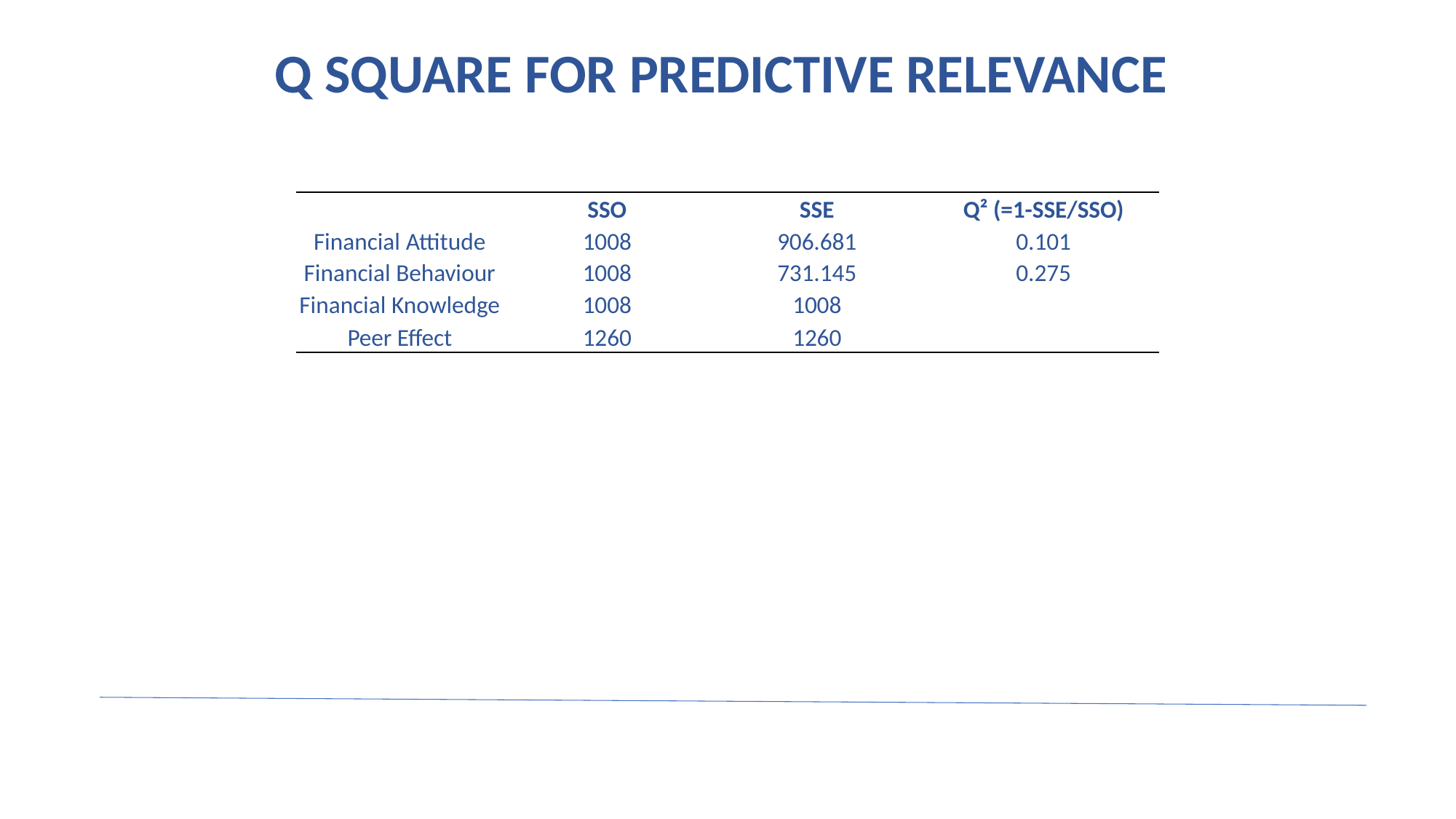

# Q SQUARE FOR PREDICTIVE RELEVANCE
|  | SSO | SSE | Q² (=1-SSE/SSO) |
| --- | --- | --- | --- |
| Financial Attitude | 1008 | 906.681 | 0.101 |
| Financial Behaviour | 1008 | 731.145 | 0.275 |
| Financial Knowledge | 1008 | 1008 |  |
| Peer Effect | 1260 | 1260 |  |